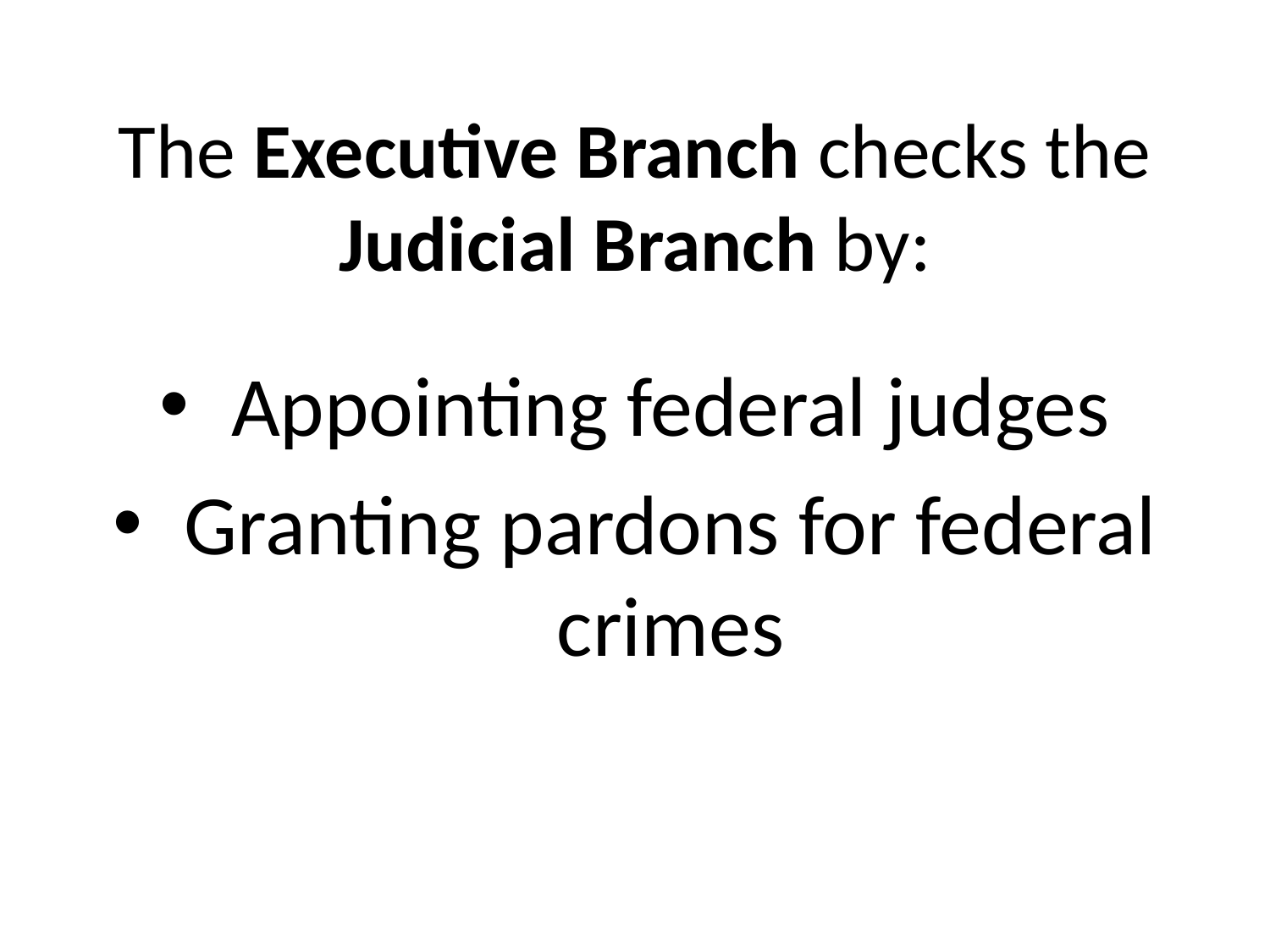

# The Executive Branch checks the Judicial Branch by:
Appointing federal judges
Granting pardons for federal crimes